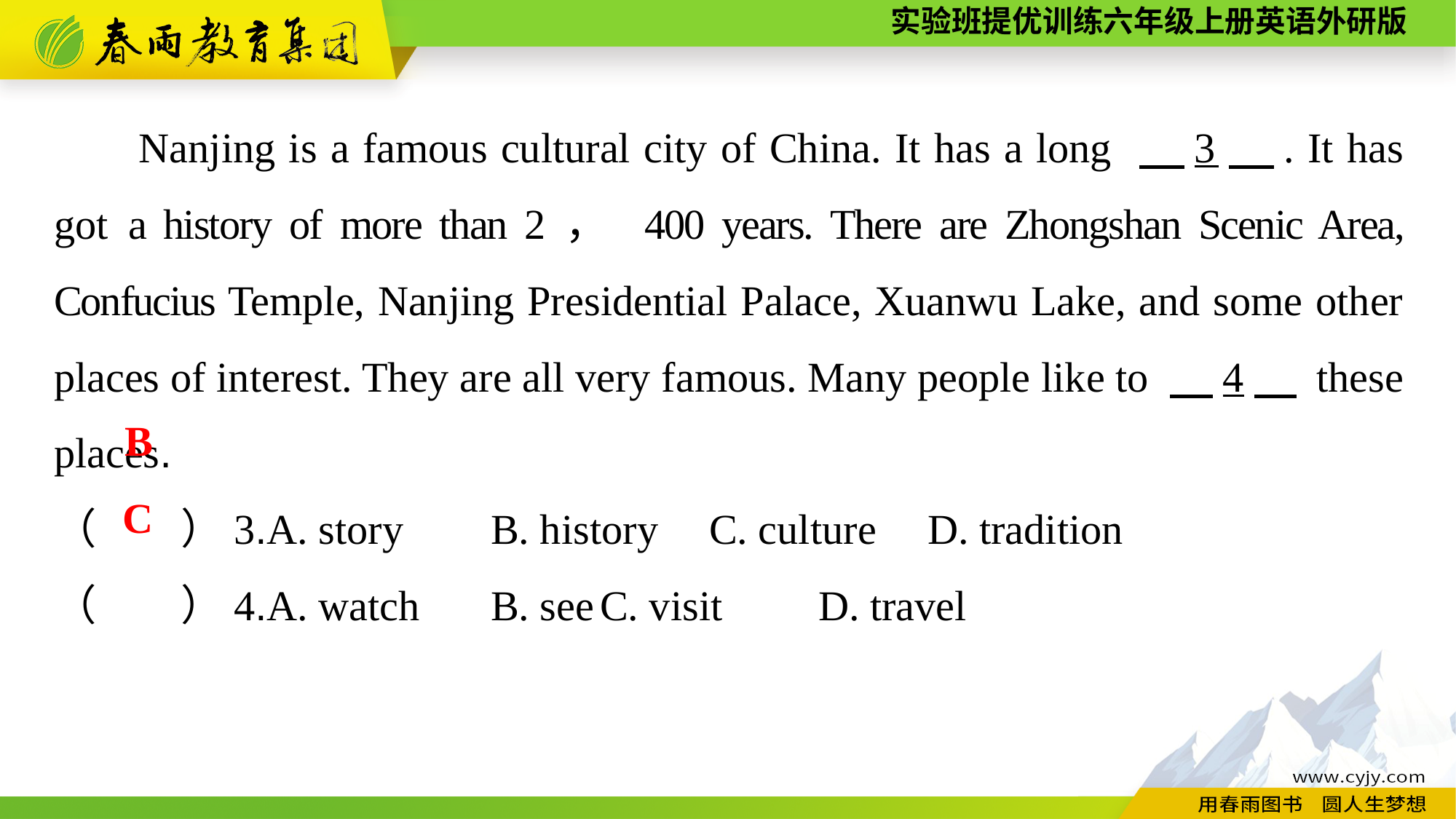

Nanjing is a famous cultural city of China. It has a long 　3　. It has got a history of more than 2， 400 years. There are Zhongshan Scenic Area, Confucius Temple, Nanjing Presidential Palace, Xuanwu Lake, and some other places of interest. They are all very famous. Many people like to 　4　 these places.
（　　）3.A. story　 	B. history	C. culture	D. tradition
（　　）4.A. watch　 	B. see	C. visit	D. travel
B
C